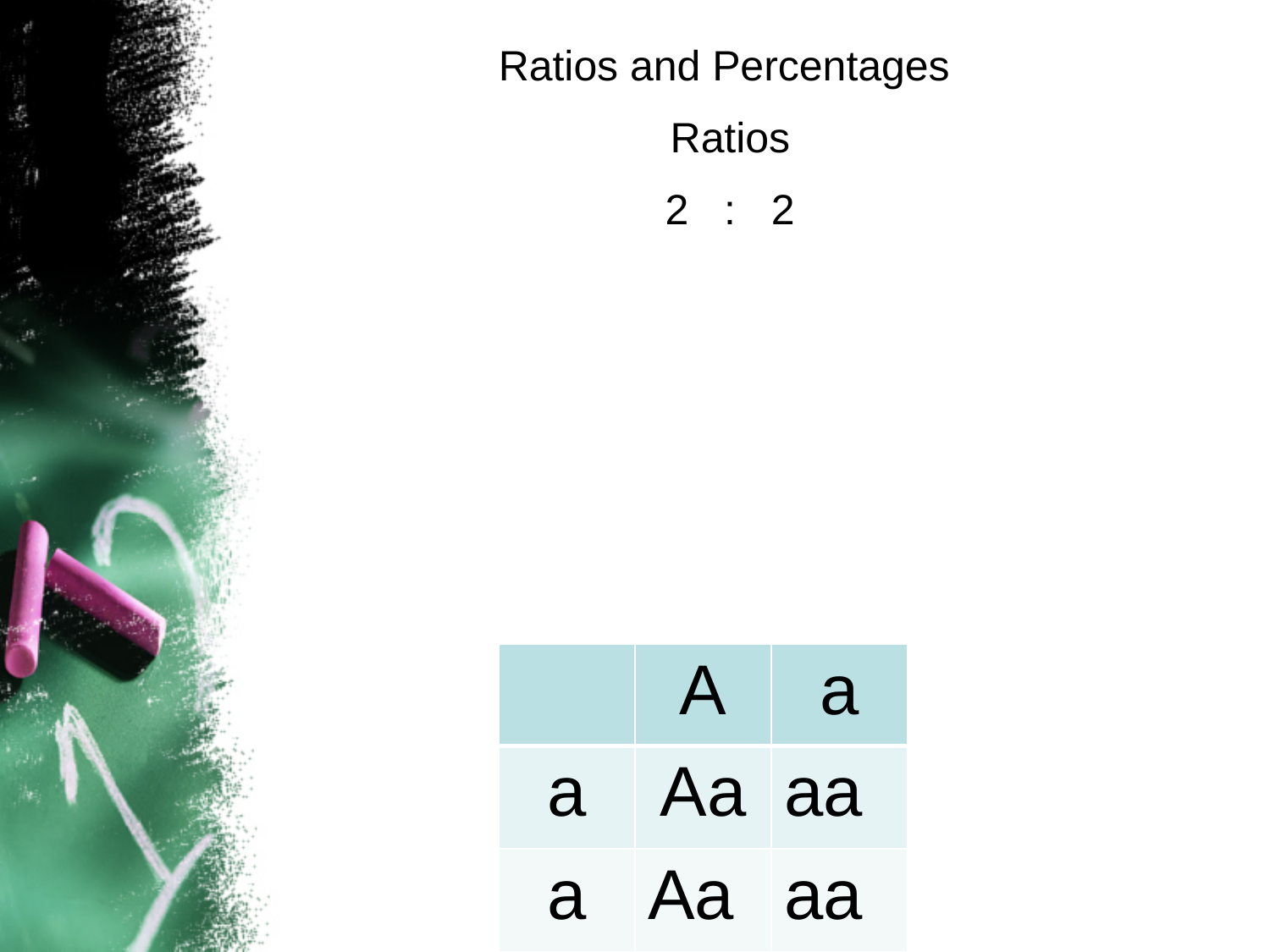

Ratios and Percentages
Ratios
2   :   2
#
|  | A | a |
| --- | --- | --- |
| a | Aa | aa |
| a | Aa | aa |